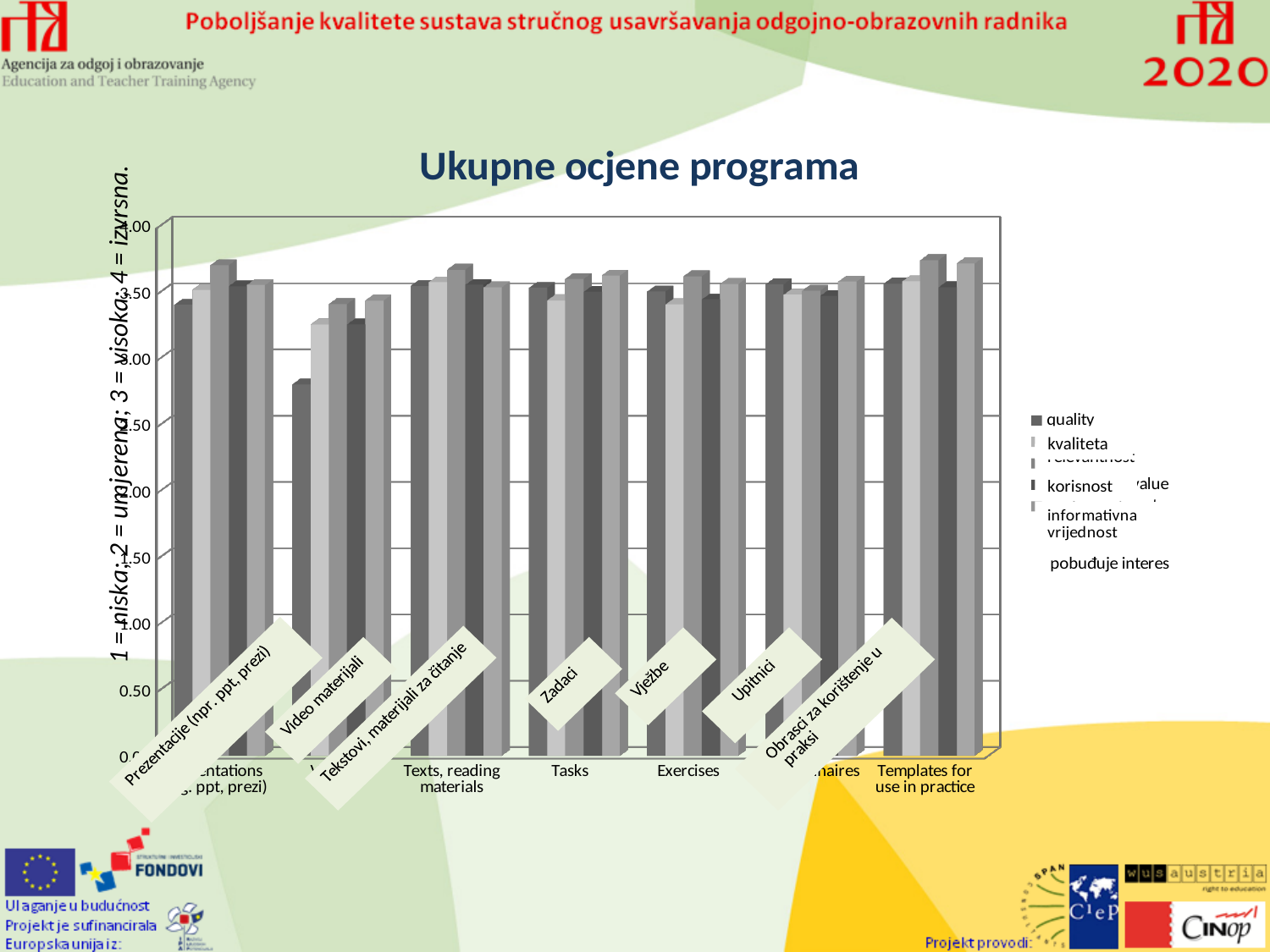

[unsupported chart]

1 = niska; 2 = umjerena; 3 = visoka; 4 = izvrsna.
kvaliteta